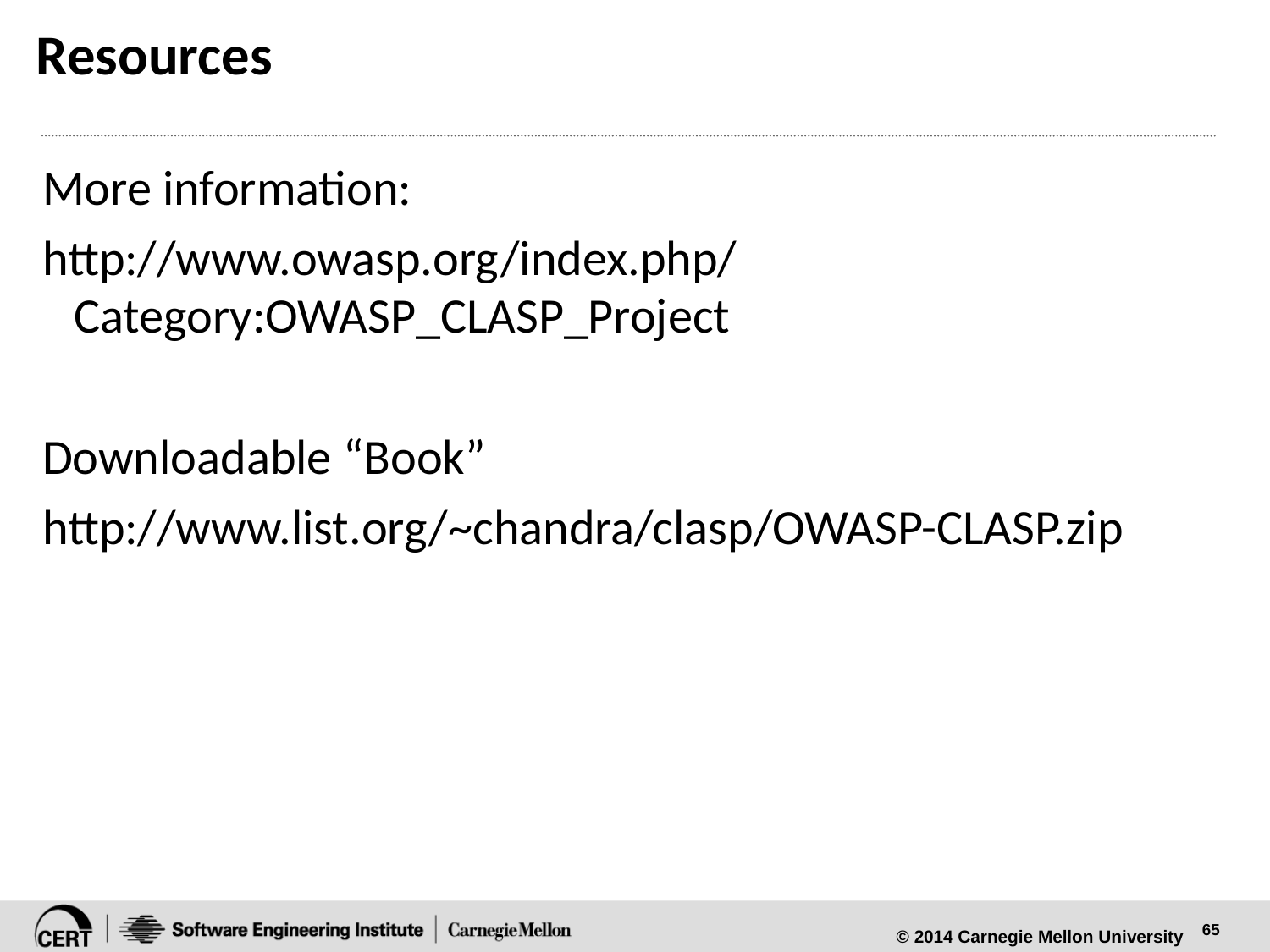

# Resources
More information:
http://www.owasp.org/index.php/Category:OWASP_CLASP_Project

Downloadable “Book”
http://www.list.org/~chandra/clasp/OWASP-CLASP.zip